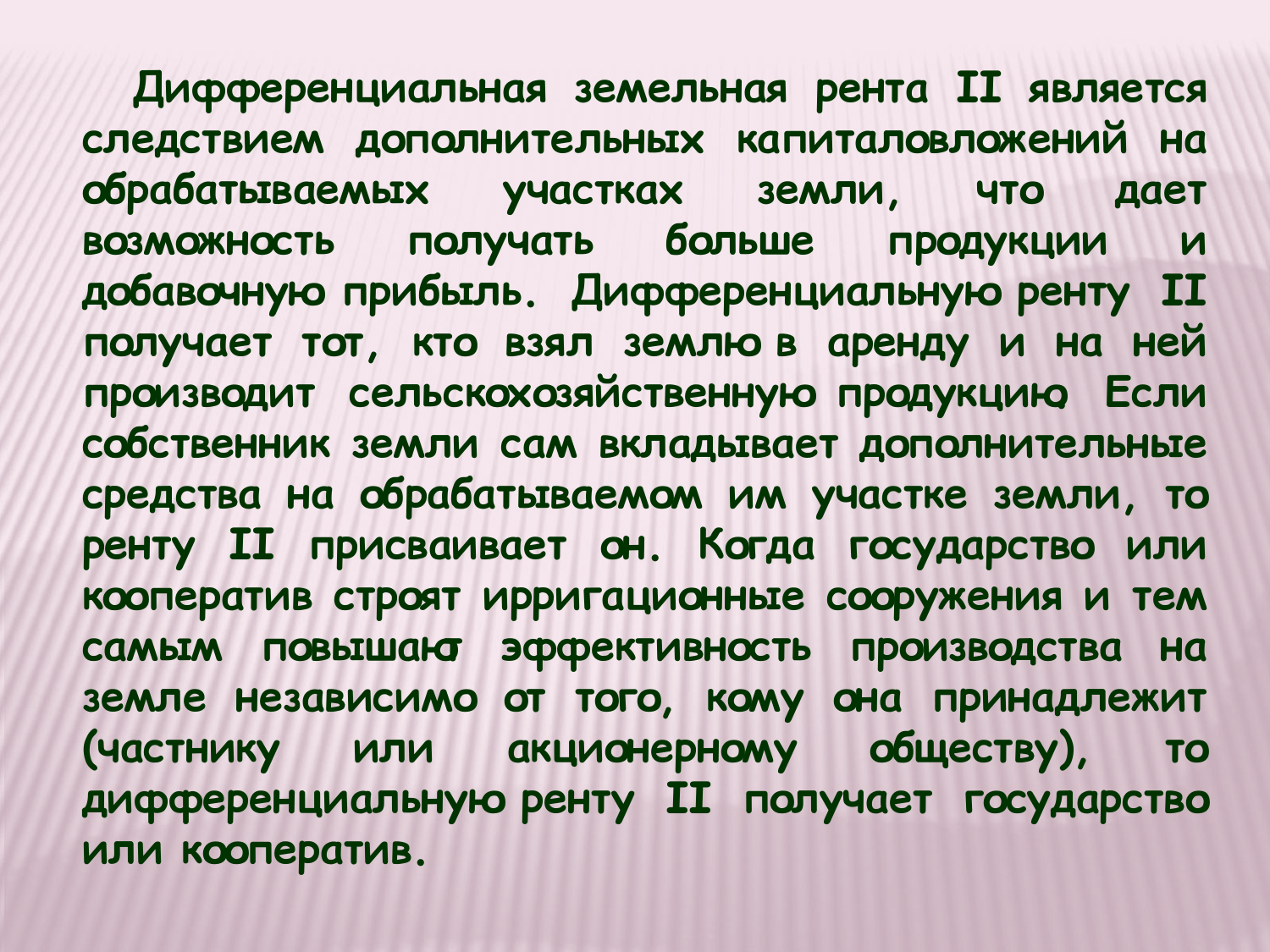

Дифференциальная земельная рента II является следствием дополнительных капиталовложений на обрабатываемых участках земли, что дает возможность получать больше продукции и добавочную прибыль. Дифференциальную ренту II получает тот, кто взял землю в аренду и на ней производит сельскохозяйственную продукцию. Если собственник земли сам вкладывает дополнительные средства на обрабатываемом им участке земли, то ренту II присваивает он. Когда государство или кооператив строят ирригационные сооружения и тем самым повышают эффективность производства на земле независимо от того, кому она принадлежит (частнику или акционерному обществу), то дифференциальную ренту II получает государство или кооператив.